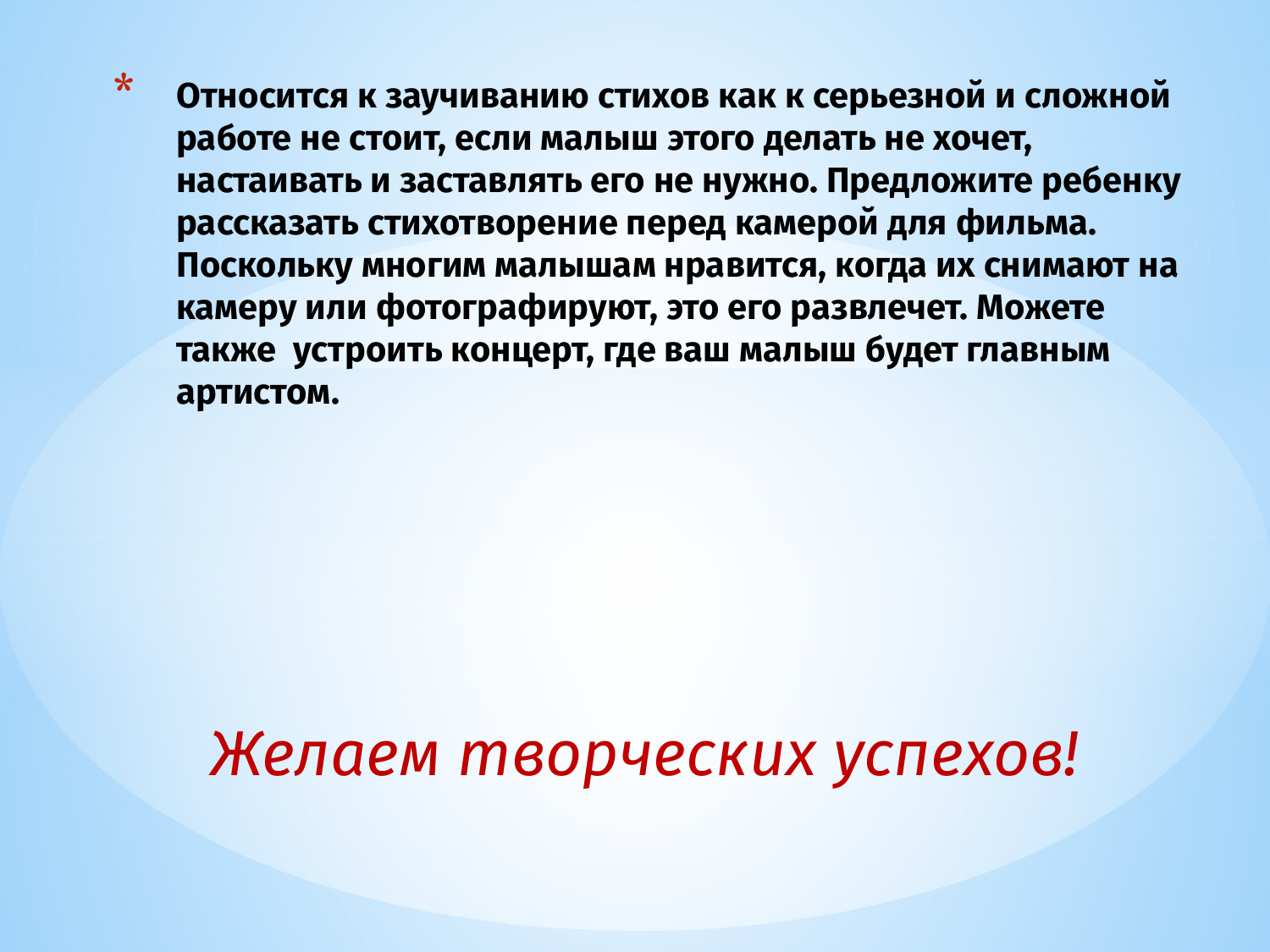

# Относится к заучиванию стихов как к серьезной и сложной работе не стоит, если малыш этого делать не хочет, настаивать и заставлять его не нужно. Предложите ребенку рассказать стихотворение перед камерой для фильма. Поскольку многим малышам нравится, когда их снимают на камеру или фотографируют, это его развлечет. Можете также  устроить концерт, где ваш малыш будет главным артистом.
Желаем творческих успехов!